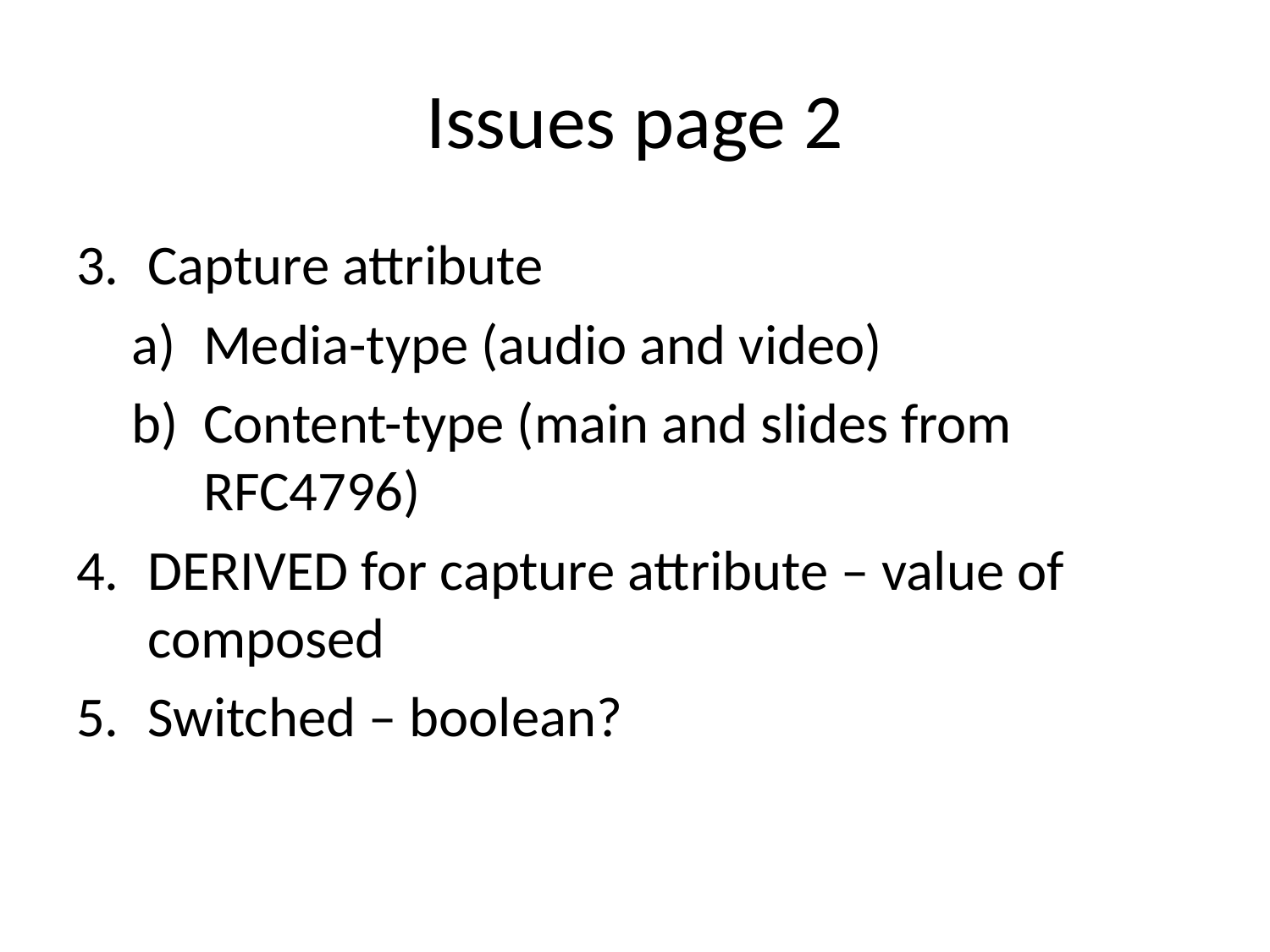

# Issues page 2
Capture attribute
Media-type (audio and video)
Content-type (main and slides from RFC4796)
DERIVED for capture attribute – value of composed
Switched – boolean?